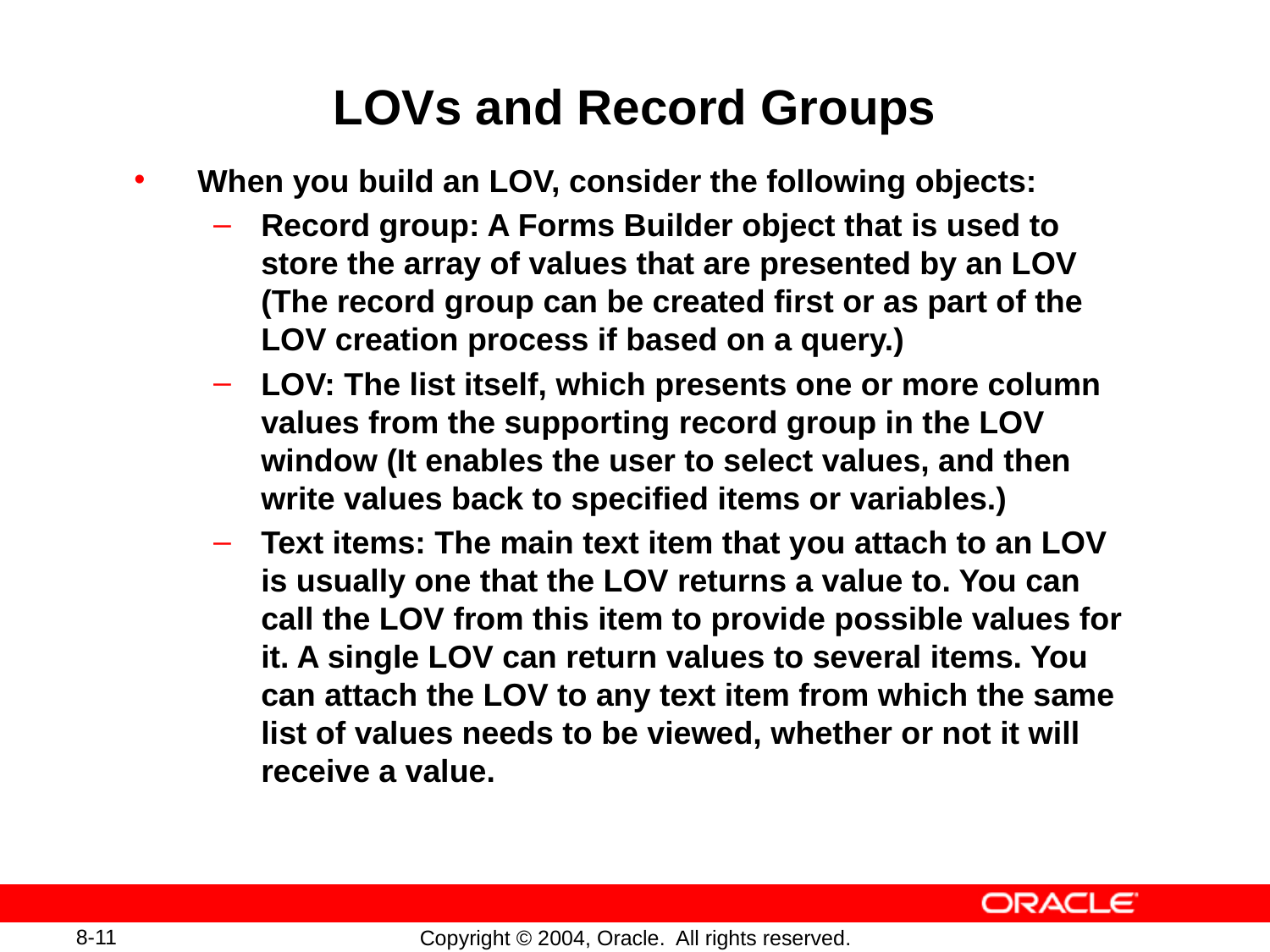

# LOVs and Record Groups
When you build an LOV, consider the following objects:
Record group: A Forms Builder object that is used to store the array of values that are presented by an LOV (The record group can be created first or as part of the LOV creation process if based on a query.)
LOV: The list itself, which presents one or more column values from the supporting record group in the LOV window (It enables the user to select values, and then write values back to specified items or variables.)
Text items: The main text item that you attach to an LOV is usually one that the LOV returns a value to. You can call the LOV from this item to provide possible values for it. A single LOV can return values to several items. You can attach the LOV to any text item from which the same list of values needs to be viewed, whether or not it will receive a value.